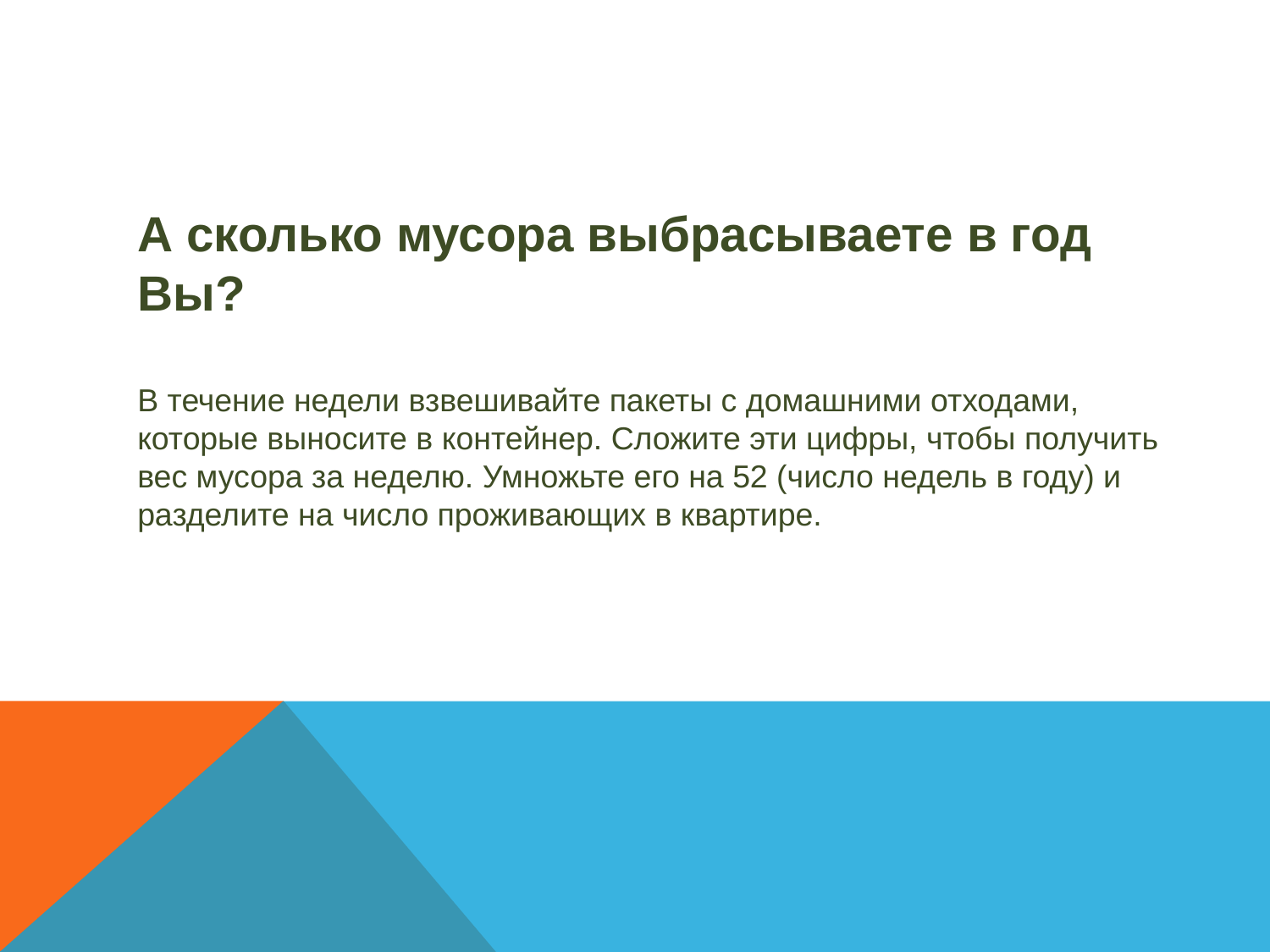

А сколько мусора выбрасываете в год Вы?

В течение недели взвешивайте пакеты с домашними отходами, которые выносите в контейнер. Сложите эти цифры, чтобы получить вес мусора за неделю. Умножьте его на 52 (число недель в году) и разделите на число проживающих в квартире.